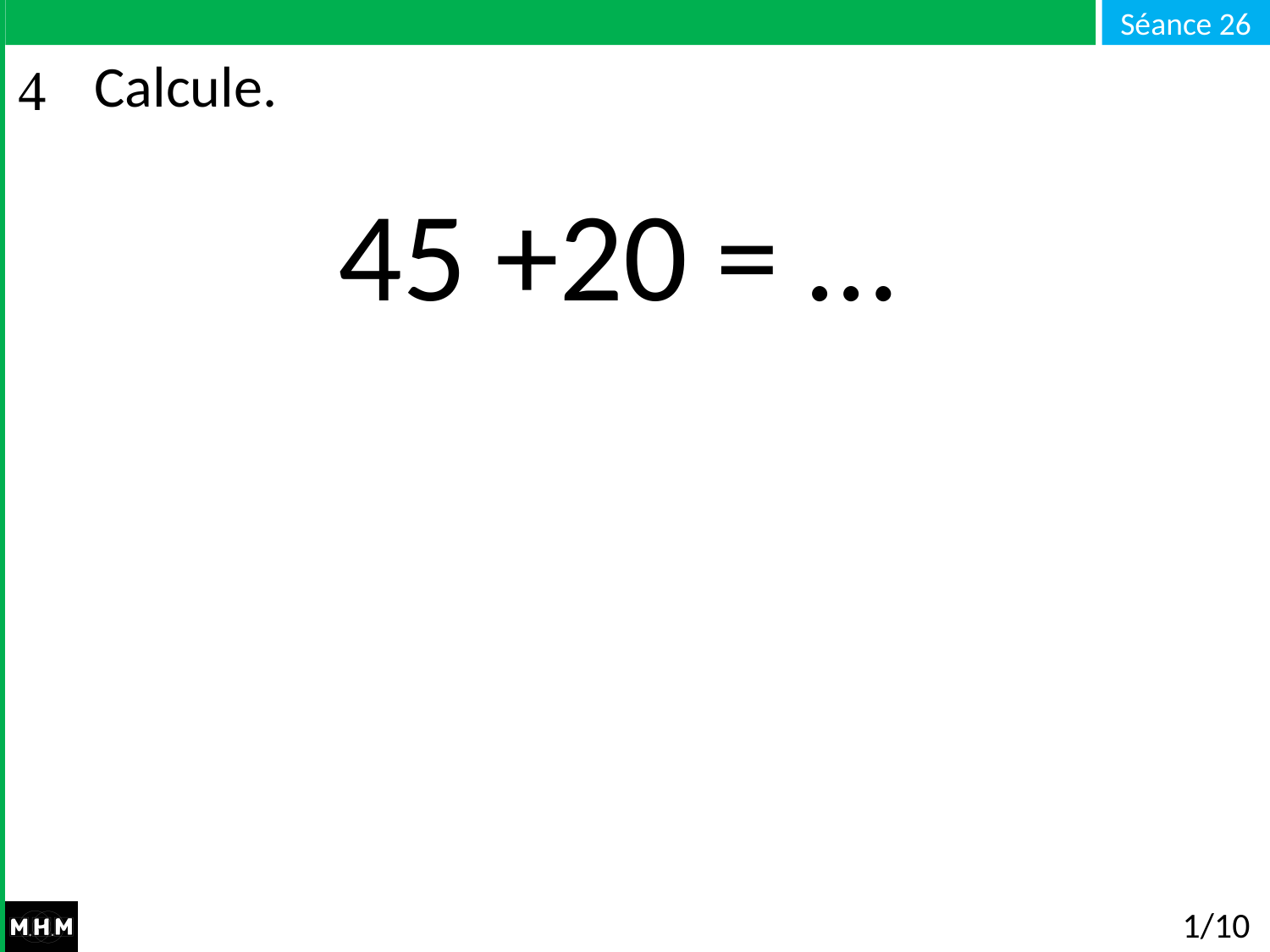

# Calcule.
45 +20 = …
1/10